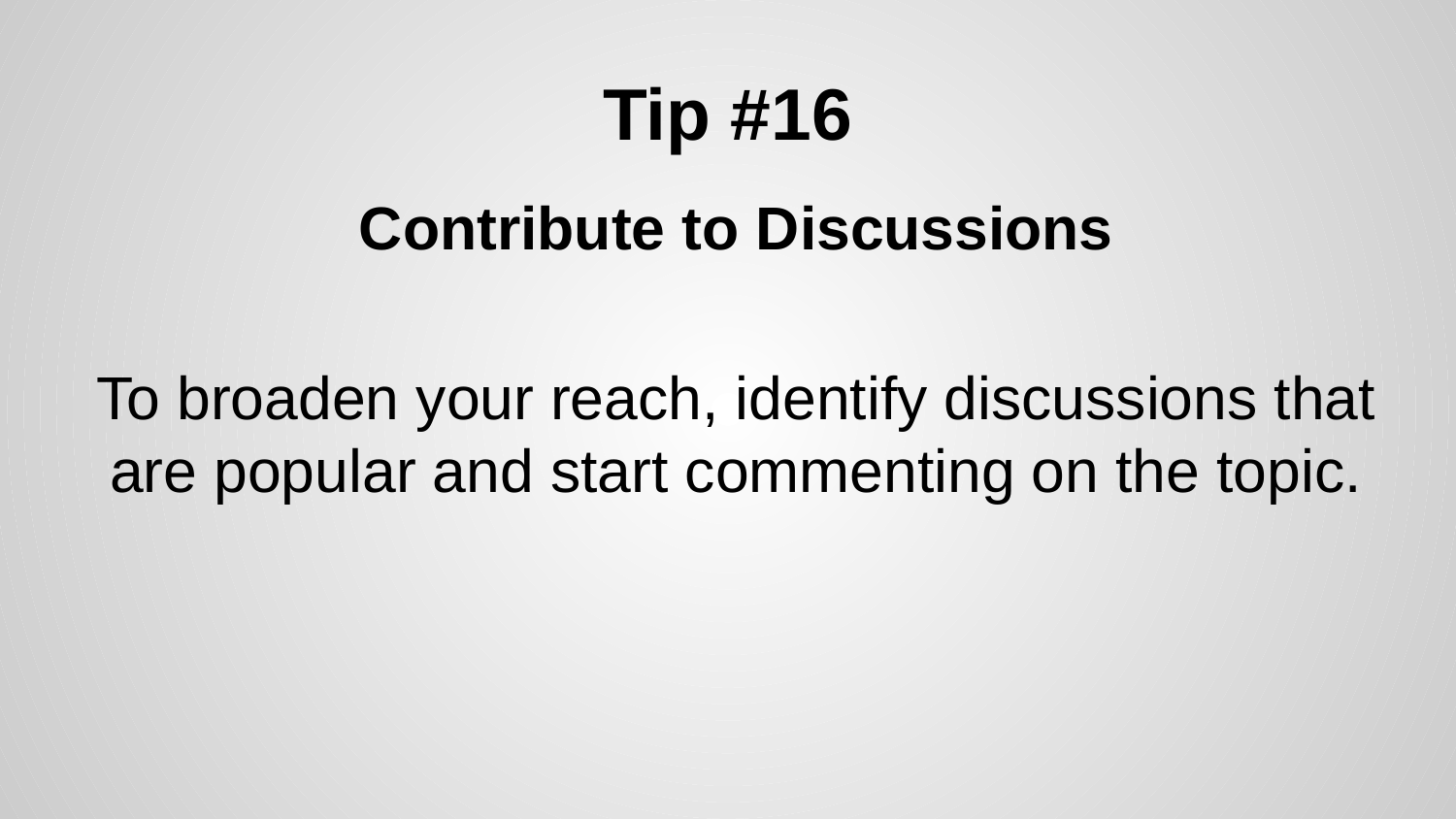

# Tip #16

Contribute to Discussions

To broaden your reach, identify discussions that are popular and start commenting on the topic.